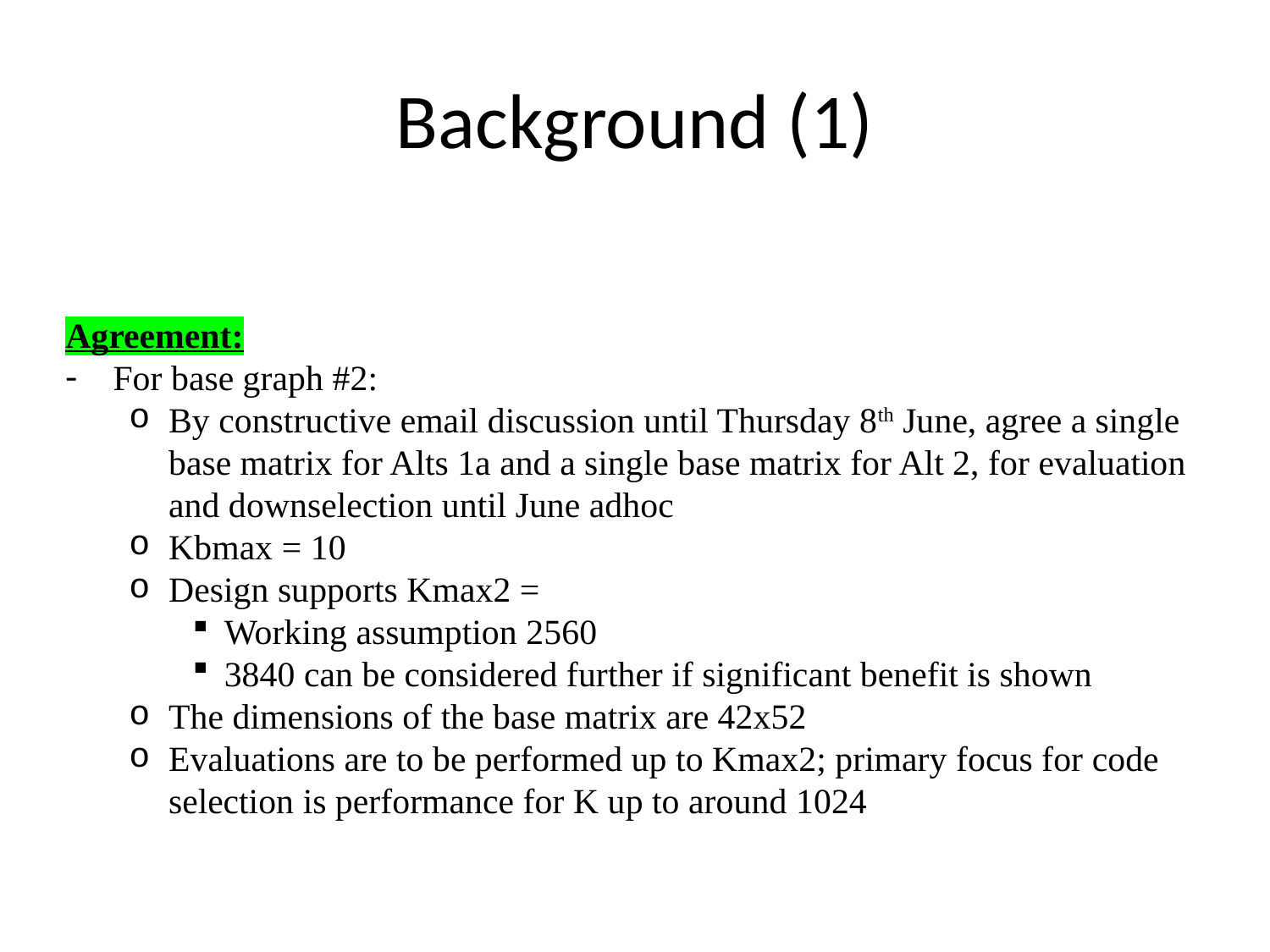

# Background (1)
Agreement:
For base graph #2:
By constructive email discussion until Thursday 8th June, agree a single base matrix for Alts 1a and a single base matrix for Alt 2, for evaluation and downselection until June adhoc
Kbmax = 10
Design supports Kmax2 =
Working assumption 2560
3840 can be considered further if significant benefit is shown
The dimensions of the base matrix are 42x52
Evaluations are to be performed up to Kmax2; primary focus for code selection is performance for K up to around 1024